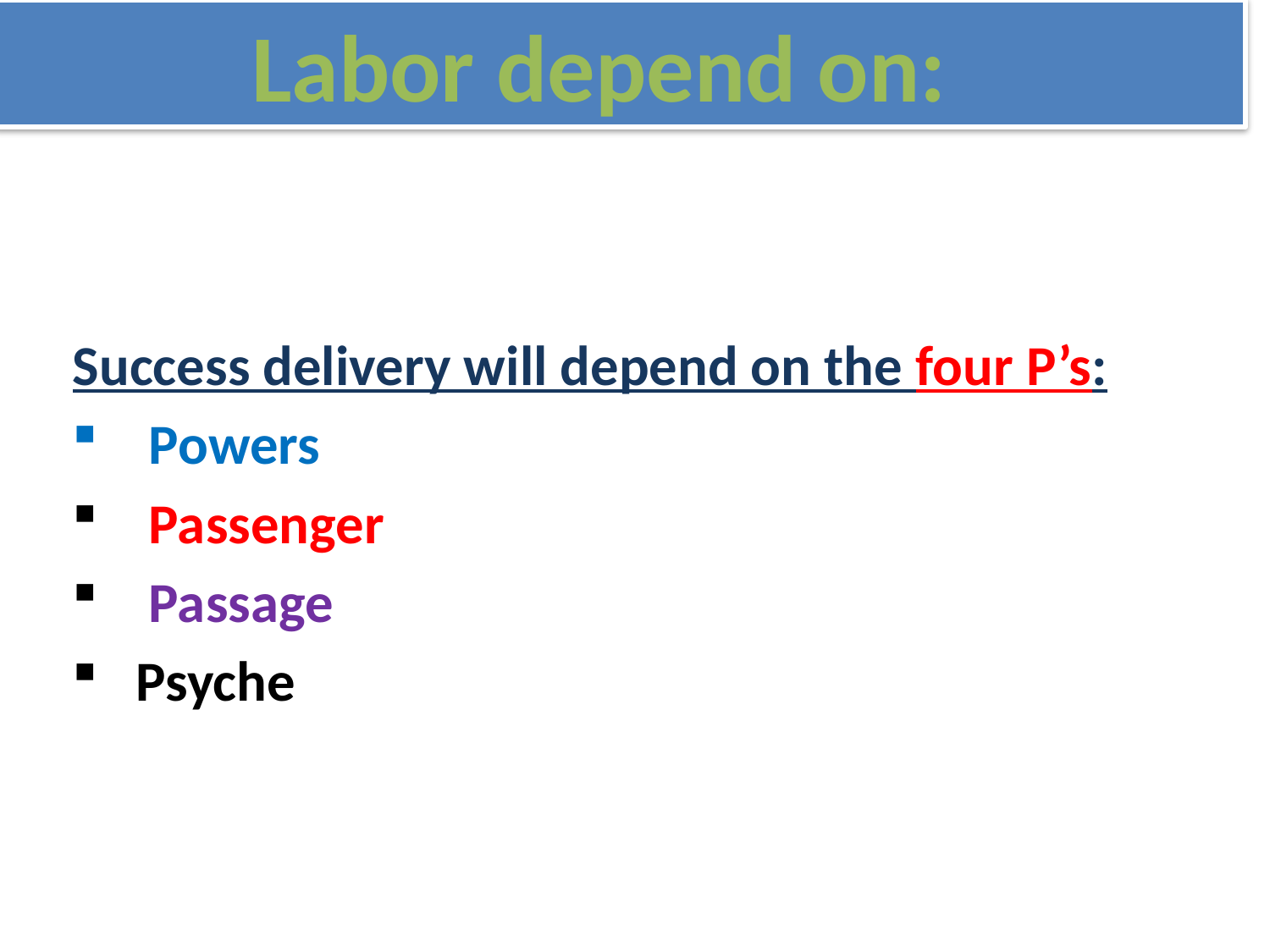

Labor depend on:

Success delivery will depend on the four P’s:
 Powers
 Passenger
 Passage
Psyche